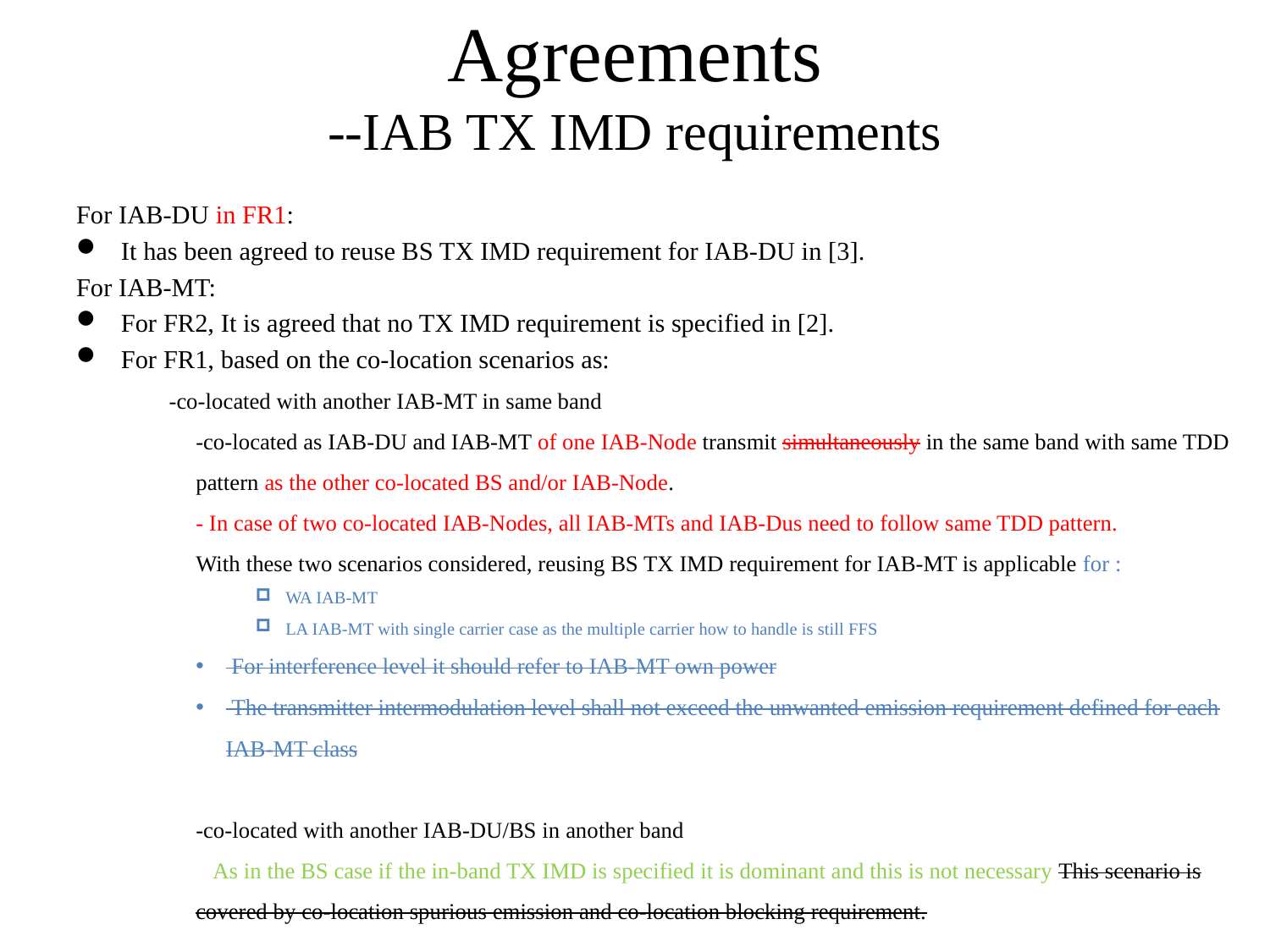

# Agreements --IAB TX IMD requirements
For IAB-DU in FR1:
It has been agreed to reuse BS TX IMD requirement for IAB-DU in [3].
For IAB-MT:
For FR2, It is agreed that no TX IMD requirement is specified in [2].
For FR1, based on the co-location scenarios as:
	-co-located with another IAB-MT in same band
-co-located as IAB-DU and IAB-MT of one IAB-Node transmit simultaneously in the same band with same TDD pattern as the other co-located BS and/or IAB-Node.
	- In case of two co-located IAB-Nodes, all IAB-MTs and IAB-Dus need to follow same TDD pattern.
With these two scenarios considered, reusing BS TX IMD requirement for IAB-MT is applicable for :
WA IAB-MT
LA IAB-MT with single carrier case as the multiple carrier how to handle is still FFS
 For interference level it should refer to IAB-MT own power
 The transmitter intermodulation level shall not exceed the unwanted emission requirement defined for each IAB-MT class

-co-located with another IAB-DU/BS in another band
   As in the BS case if the in-band TX IMD is specified it is dominant and this is not necessary This scenario is covered by co-location spurious emission and co-location blocking requirement.